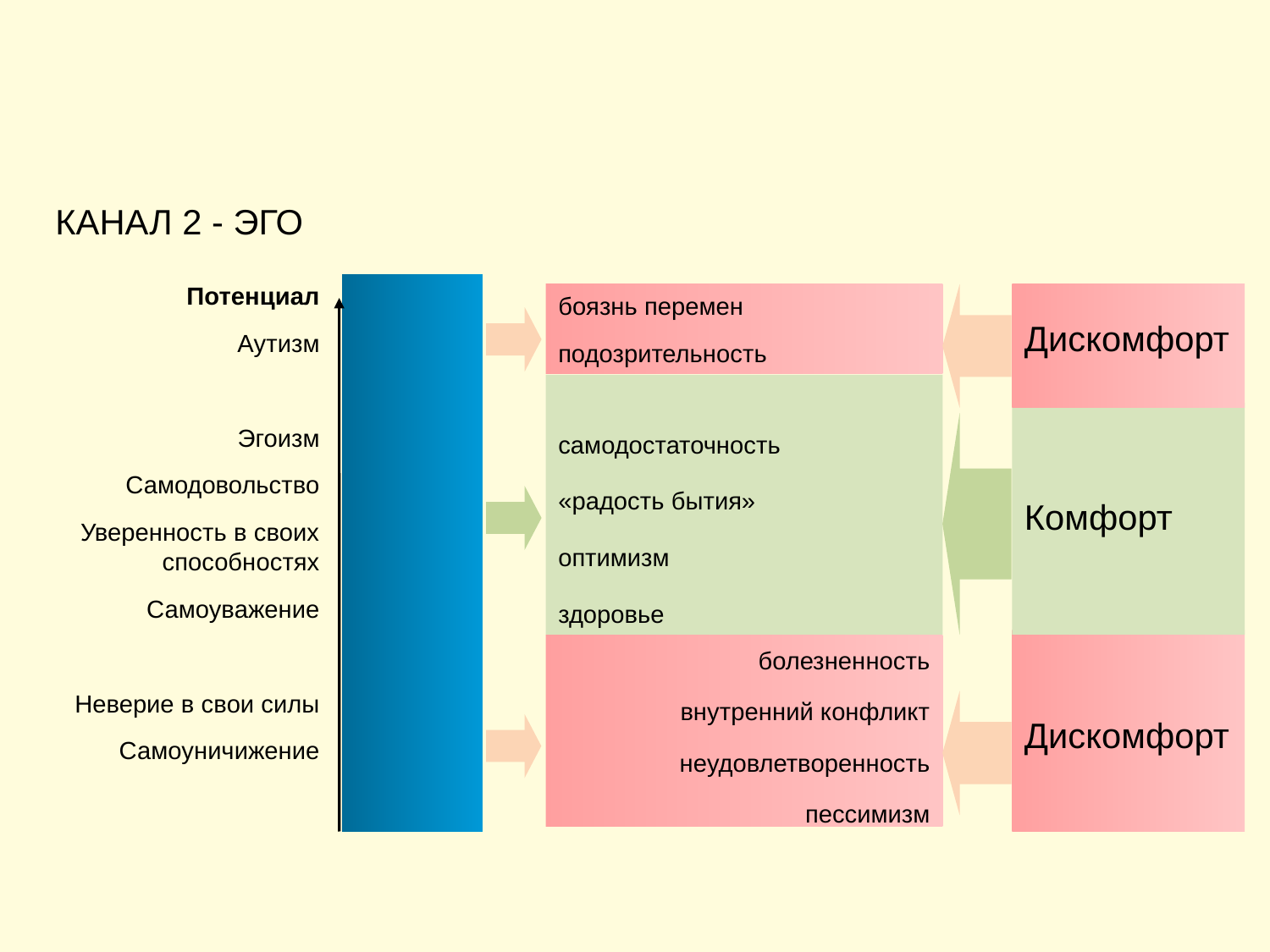

# КАНАЛ 2 - ЭГО
Потенциал
Аутизм

Эгоизм
Самодовольство
Уверенность в своих способностях
Самоуважение

Неверие в свои силы
Самоуничижение

боязнь перемен
подозрительность

Дискомфорт

самодостаточность
«радость бытия»
оптимизм
здоровье

Комфорт

Дискомфорт
болезненность
внутренний конфликт
неудовлетворенность
пессимизм